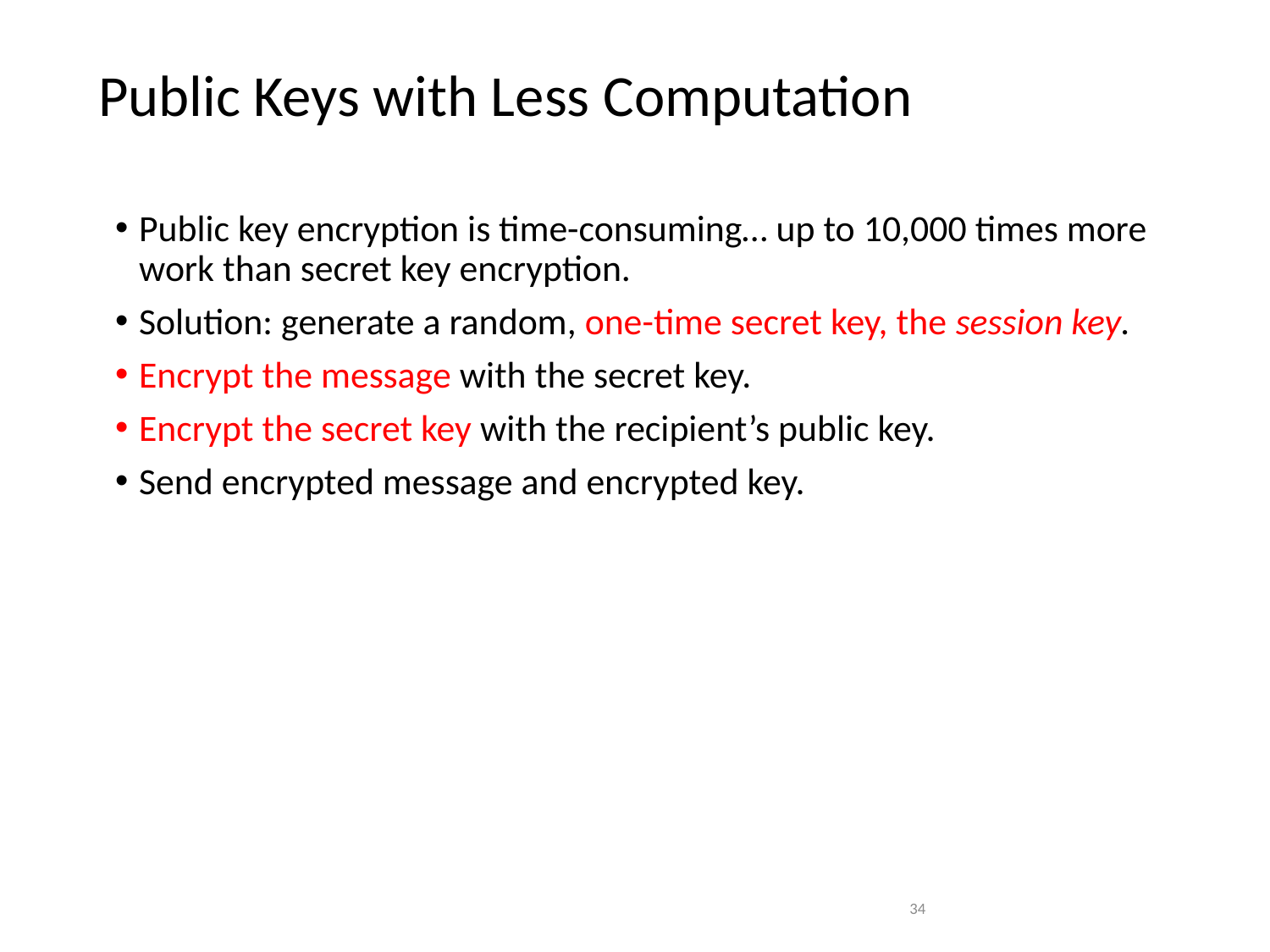

# Public Keys with Less Computation

Public key encryption is time-consuming… up to 10,000 times more work than secret key encryption.
Solution: generate a random, one-time secret key, the session key.
Encrypt the message with the secret key.
Encrypt the secret key with the recipient’s public key.
Send encrypted message and encrypted key.
34